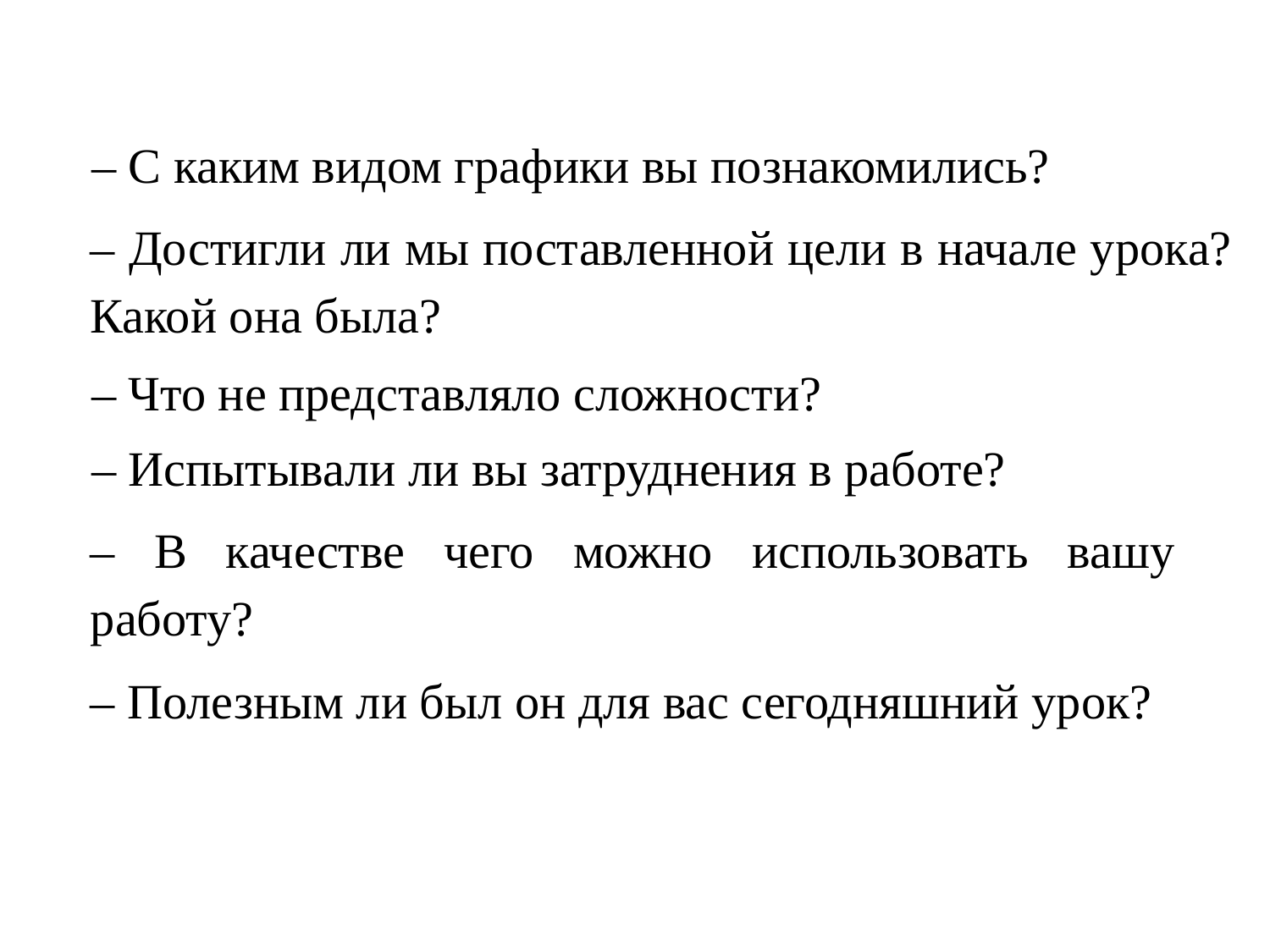

– С каким видом графики вы познакомились?
– Достигли ли мы поставленной цели в начале урока? Какой она была?
– Что не представляло сложности?
– Испытывали ли вы затруднения в работе?
– В качестве чего можно использовать вашу работу?
– Полезным ли был он для вас сегодняшний урок?